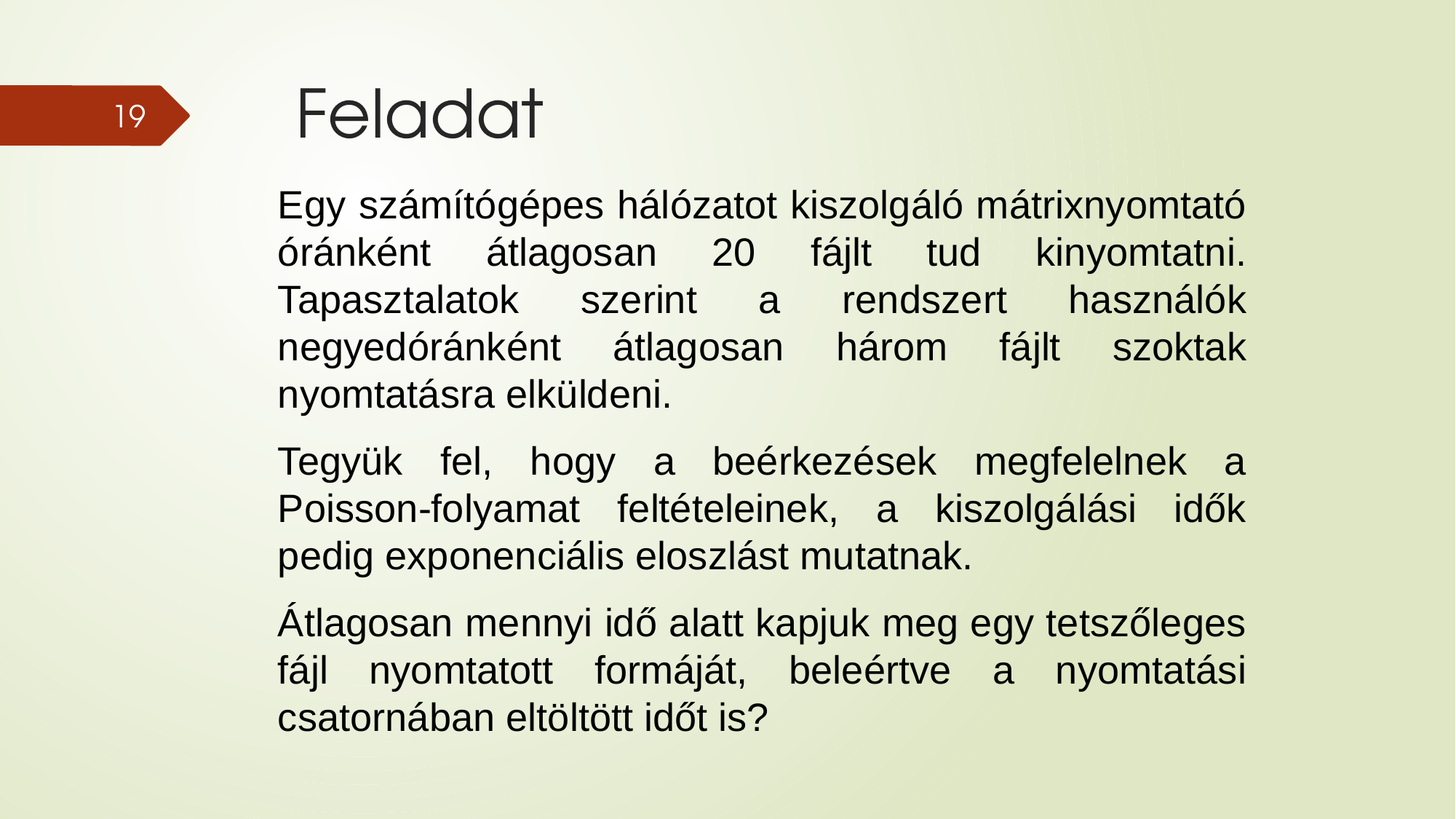

# Feladat
19
Egy számítógépes hálózatot kiszolgáló mátrixnyomtató óránként átlagosan 20 fájlt tud kinyomtatni. Tapasztalatok szerint a rendszert használók negyedóránként átlagosan három fájlt szoktak nyomtatásra elküldeni.
Tegyük fel, hogy a beérkezések megfelelnek a Poisson-folyamat feltételeinek, a kiszolgálási idők pedig exponenciális eloszlást mutatnak.
Átlagosan mennyi idő alatt kapjuk meg egy tetszőleges fájl nyomtatott formáját, beleértve a nyomtatási csatornában eltöltött időt is?